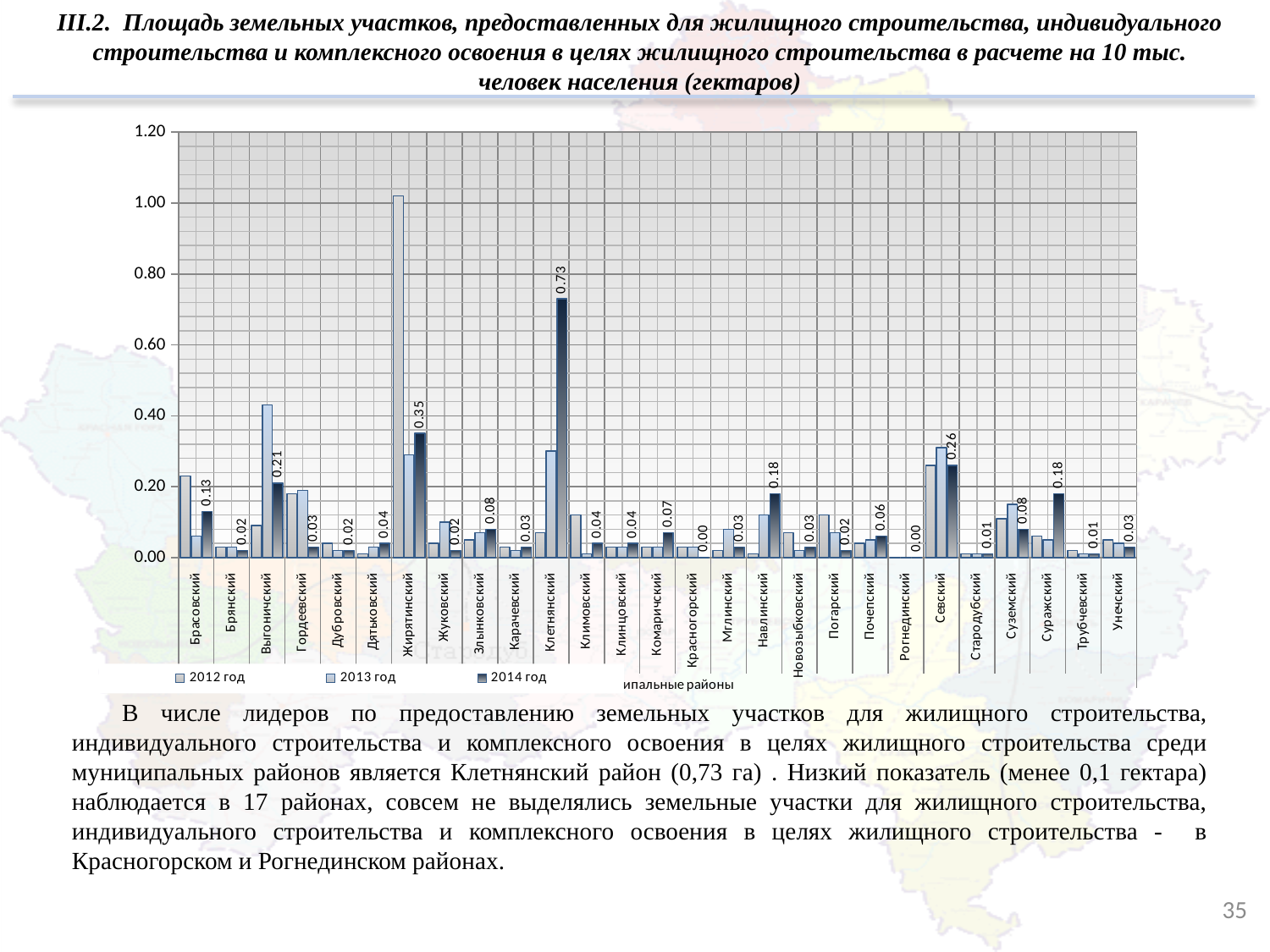

III.2.  Площадь земельных участков, предоставленных для жилищного строительства, индивидуального строительства и комплексного освоения в целях жилищного строительства в расчете на 10 тыс. человек населения (гектаров)

### Chart

| Category | 2012 год | 2013 год | 2014 год |
|---|---|---|---|
| Брасовский  | 0.23 | 0.060000000000000026 | 0.13 |
| Брянский  | 0.030000000000000002 | 0.030000000000000002 | 0.02000000000000001 |
| Выгоничский  | 0.09000000000000002 | 0.43000000000000016 | 0.21000000000000008 |
| Гордеевский  | 0.18000000000000008 | 0.19 | 0.030000000000000002 |
| Дубровский  | 0.04000000000000002 | 0.02000000000000001 | 0.02000000000000001 |
| Дятьковский  | 0.010000000000000005 | 0.030000000000000002 | 0.04000000000000002 |
| Жирятинский  | 1.02 | 0.29000000000000015 | 0.35000000000000014 |
| Жуковский  | 0.04000000000000002 | 0.1 | 0.02000000000000001 |
| Злынковский  | 0.05 | 0.07000000000000002 | 0.08000000000000004 |
| Карачевский  | 0.030000000000000002 | 0.02000000000000001 | 0.030000000000000002 |
| Клетнянский  | 0.07000000000000002 | 0.30000000000000016 | 0.7300000000000003 |
| Климовский  | 0.12000000000000002 | 0.010000000000000005 | 0.04000000000000002 |
| Клинцовский  | 0.030000000000000002 | 0.030000000000000002 | 0.04000000000000002 |
| Комаричский  | 0.030000000000000002 | 0.030000000000000002 | 0.07000000000000002 |
| Красногорский  | 0.030000000000000002 | 0.030000000000000002 | 0.0 |
| Мглинский  | 0.02000000000000001 | 0.08000000000000004 | 0.030000000000000002 |
| Навлинский  | 0.010000000000000005 | 0.12000000000000002 | 0.18000000000000008 |
| Новозыбковский  | 0.07000000000000002 | 0.02000000000000001 | 0.030000000000000002 |
| Погарский  | 0.12000000000000002 | 0.07000000000000002 | 0.02000000000000001 |
| Почепский  | 0.04000000000000002 | 0.05 | 0.060000000000000026 |
| Рогнединский  | 0.0 | 0.0 | 0.0 |
| Севский  | 0.26 | 0.31000000000000016 | 0.26 |
| Стародубский  | 0.010000000000000005 | 0.010000000000000005 | 0.010000000000000005 |
| Суземский  | 0.11 | 0.15000000000000008 | 0.08000000000000004 |
| Суражский  | 0.060000000000000026 | 0.05 | 0.18000000000000008 |
| Трубчевский  | 0.02000000000000001 | 0.010000000000000005 | 0.010000000000000005 |
| Унечский  | 0.05 | 0.04000000000000002 | 0.030000000000000002 |
В числе лидеров по предоставлению земельных участков для жилищного строительства, индивидуального строительства и комплексного освоения в целях жилищного строительства среди муниципальных районов является Клетнянский район (0,73 га) . Низкий показатель (менее 0,1 гектара) наблюдается в 17 районах, совсем не выделялись земельные участки для жилищного строительства, индивидуального строительства и комплексного освоения в целях жилищного строительства -  в Красногорском и Рогнединском районах.

35